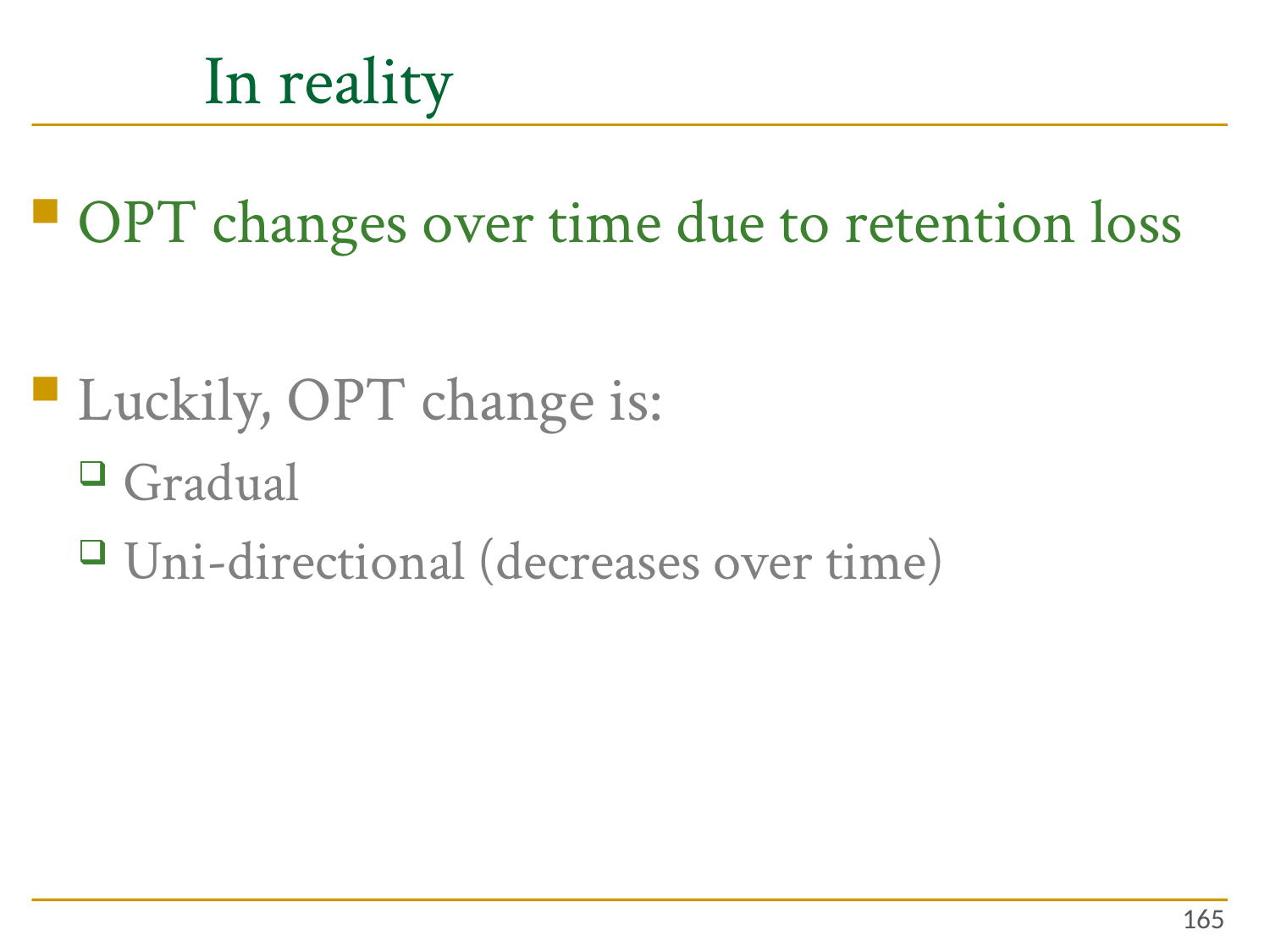

# In reality
OPT changes over time due to retention loss

Luckily, OPT change is:
Gradual
Uni-directional (decreases over time)
165